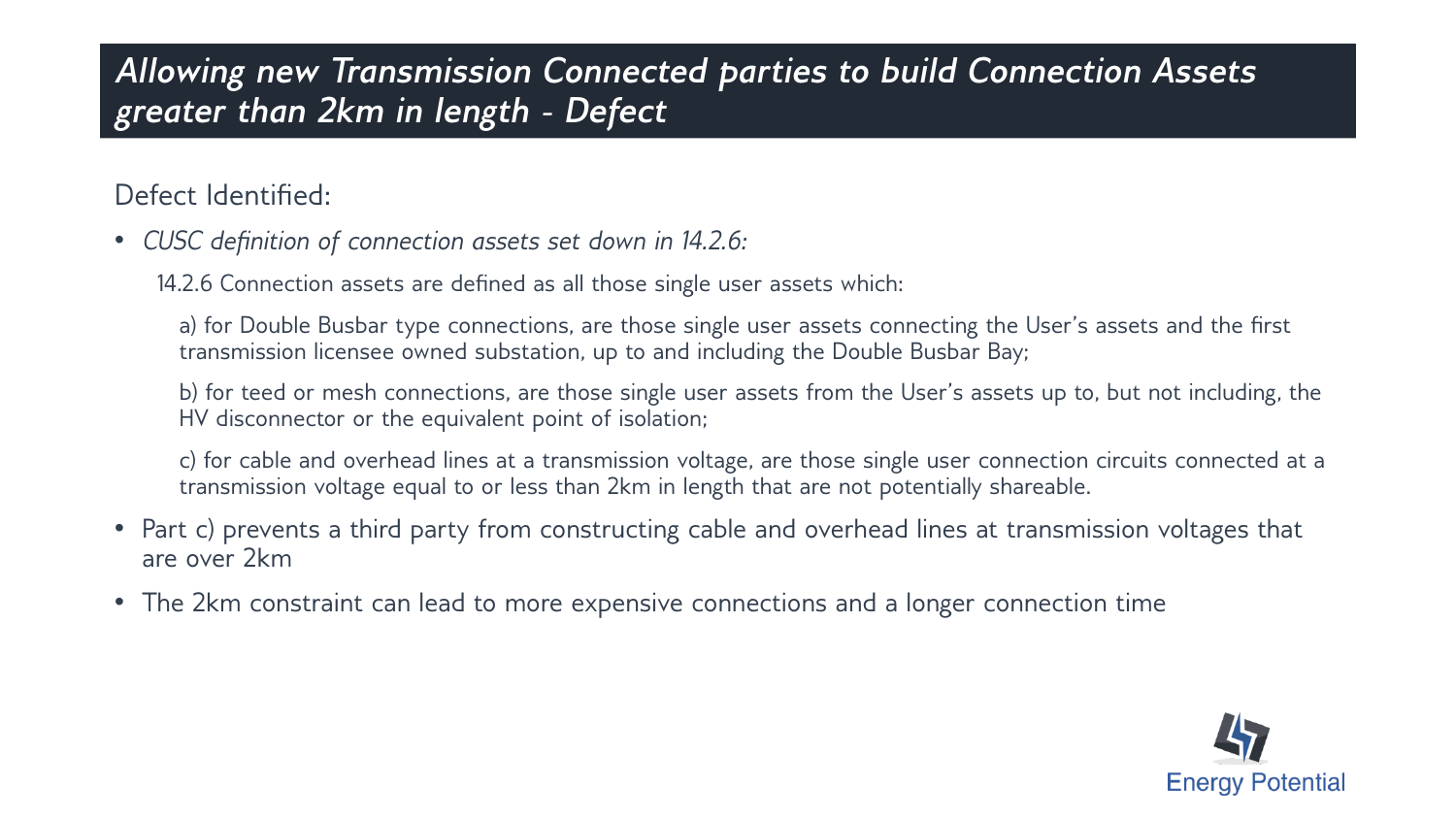

# Allowing new Transmission Connected parties to build Connection Assets greater than 2km in length - Defect
Defect Identified:
CUSC definition of connection assets set down in 14.2.6:
14.2.6 Connection assets are defined as all those single user assets which:
a) for Double Busbar type connections, are those single user assets connecting the User’s assets and the first transmission licensee owned substation, up to and including the Double Busbar Bay;
b) for teed or mesh connections, are those single user assets from the User’s assets up to, but not including, the HV disconnector or the equivalent point of isolation;
c) for cable and overhead lines at a transmission voltage, are those single user connection circuits connected at a transmission voltage equal to or less than 2km in length that are not potentially shareable.
Part c) prevents a third party from constructing cable and overhead lines at transmission voltages that are over 2km
The 2km constraint can lead to more expensive connections and a longer connection time